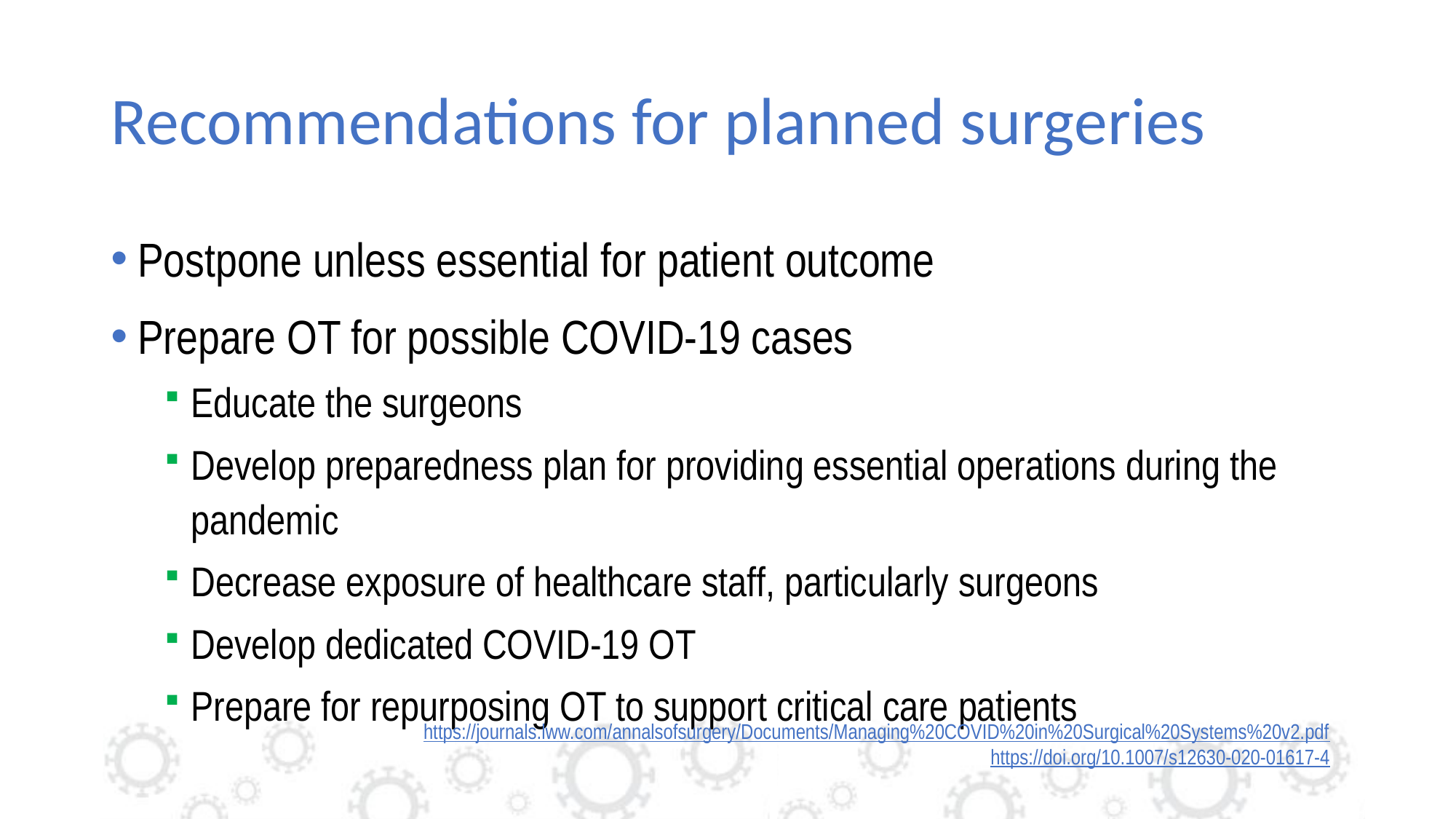

# Recommendations for planned surgeries
Postpone unless essential for patient outcome
Prepare OT for possible COVID-19 cases
Educate the surgeons
Develop preparedness plan for providing essential operations during the pandemic
Decrease exposure of healthcare staff, particularly surgeons
Develop dedicated COVID-19 OT
Prepare for repurposing OT to support critical care patients
https://journals.lww.com/annalsofsurgery/Documents/Managing%20COVID%20in%20Surgical%20Systems%20v2.pdf
https://doi.org/10.1007/s12630-020-01617-4